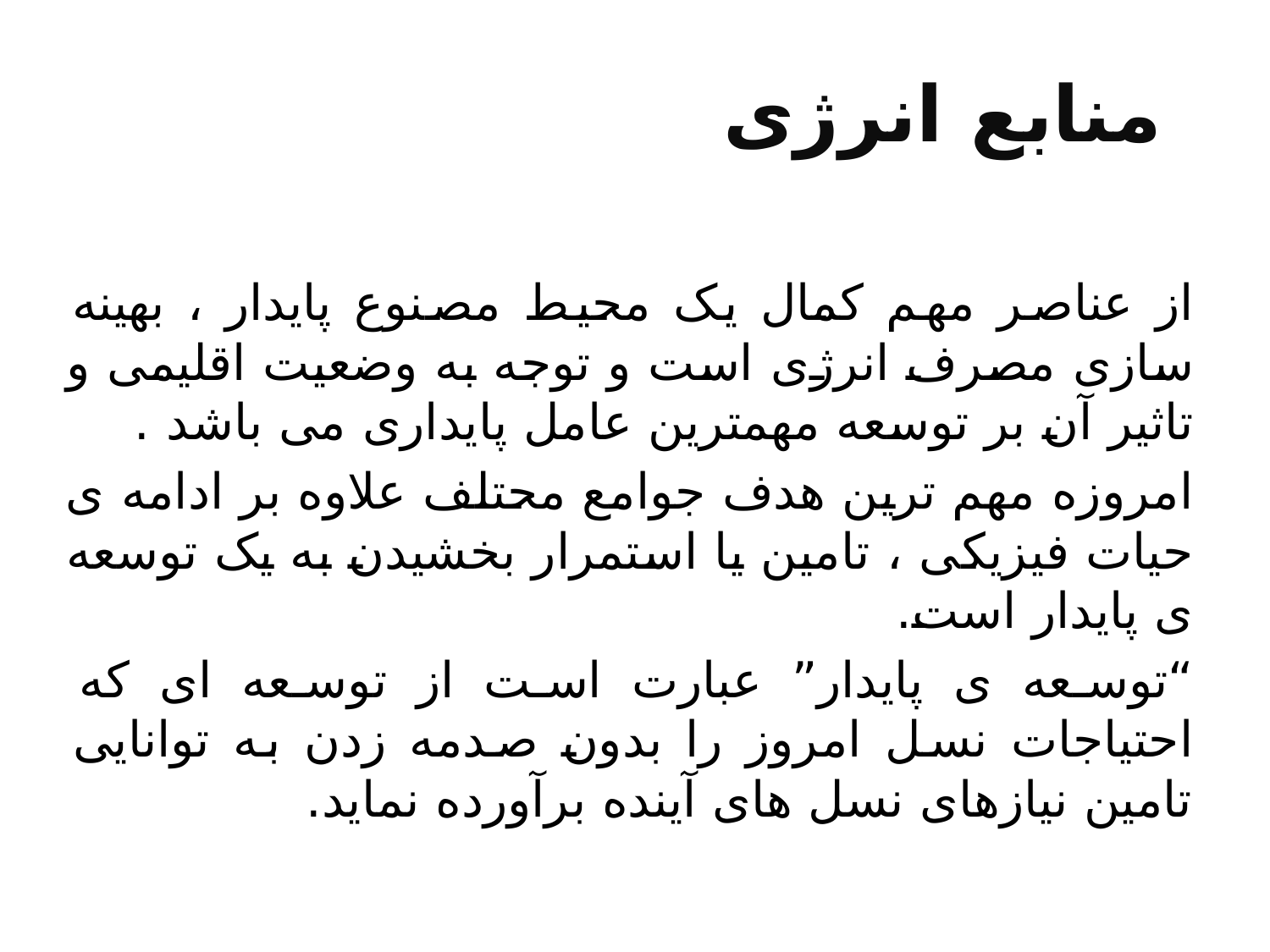

# منابع انرژی
از عناصر مهم کمال یک محیط مصنوع پایدار ، بهینه سازی مصرف انرژی است و توجه به وضعیت اقلیمی و تاثیر آن بر توسعه مهمترین عامل پایداری می باشد .
امروزه مهم ترین هدف جوامع محتلف علاوه بر ادامه ی حیات فیزیکی ، تامین یا استمرار بخشیدن به یک توسعه ی پایدار است.
“توسعه ی پایدار” عبارت است از توسعه ای که احتیاجات نسل امروز را بدون صدمه زدن به توانایی تامین نیازهای نسل های آینده برآورده نماید.